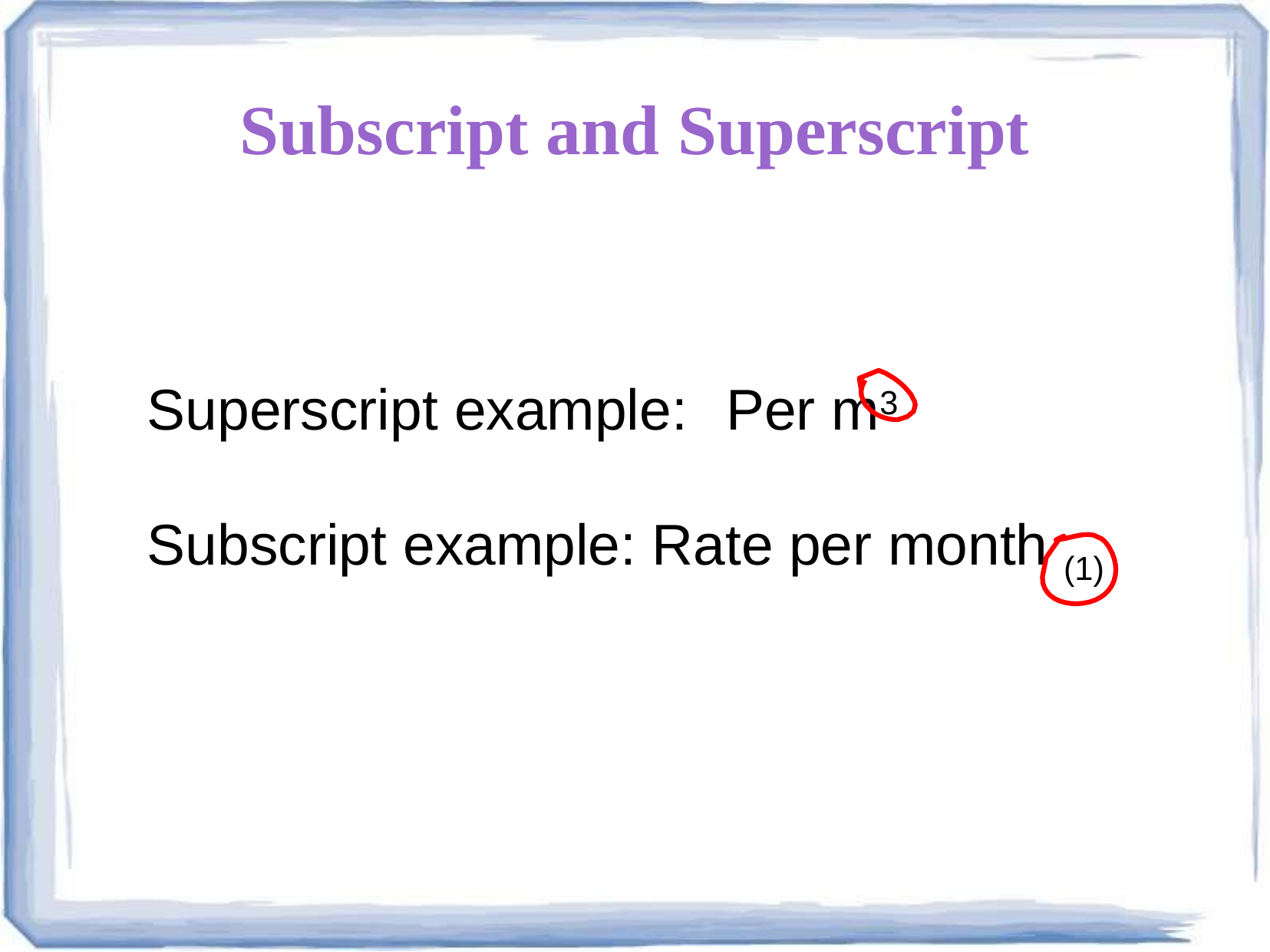

# Subscript and Superscript

Superscript example:	Per m3

Subscript example: Rate per month (1)